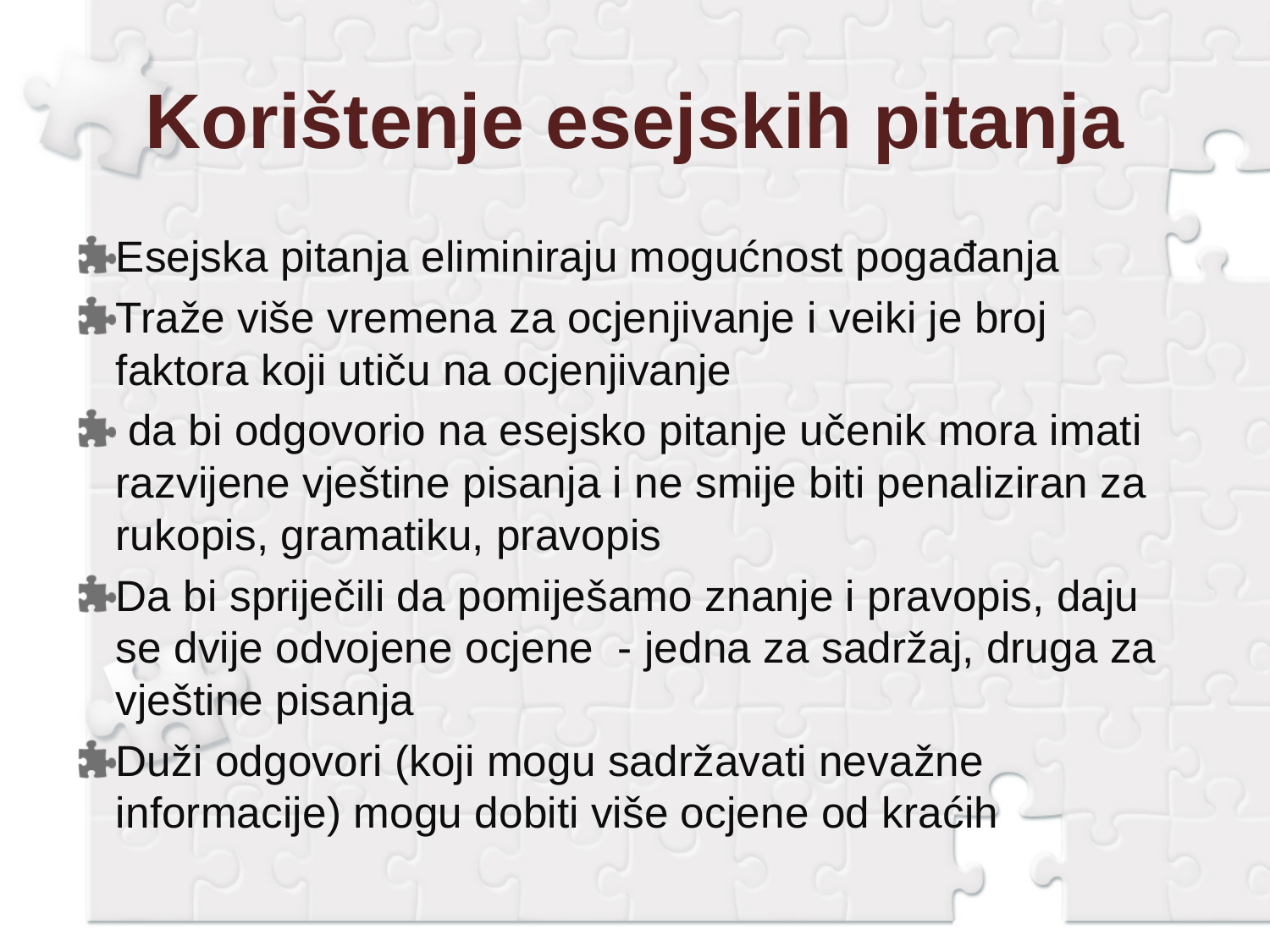

# Korištenje esejskih pitanja
Esejska pitanja eliminiraju mogućnost pogađanja
Traže više vremena za ocjenjivanje i veiki je broj faktora koji utiču na ocjenjivanje
 da bi odgovorio na esejsko pitanje učenik mora imati razvijene vještine pisanja i ne smije biti penaliziran za rukopis, gramatiku, pravopis
Da bi spriječili da pomiješamo znanje i pravopis, daju se dvije odvojene ocjene  - jedna za sadržaj, druga za vještine pisanja
Duži odgovori (koji mogu sadržavati nevažne informacije) mogu dobiti više ocjene od kraćih